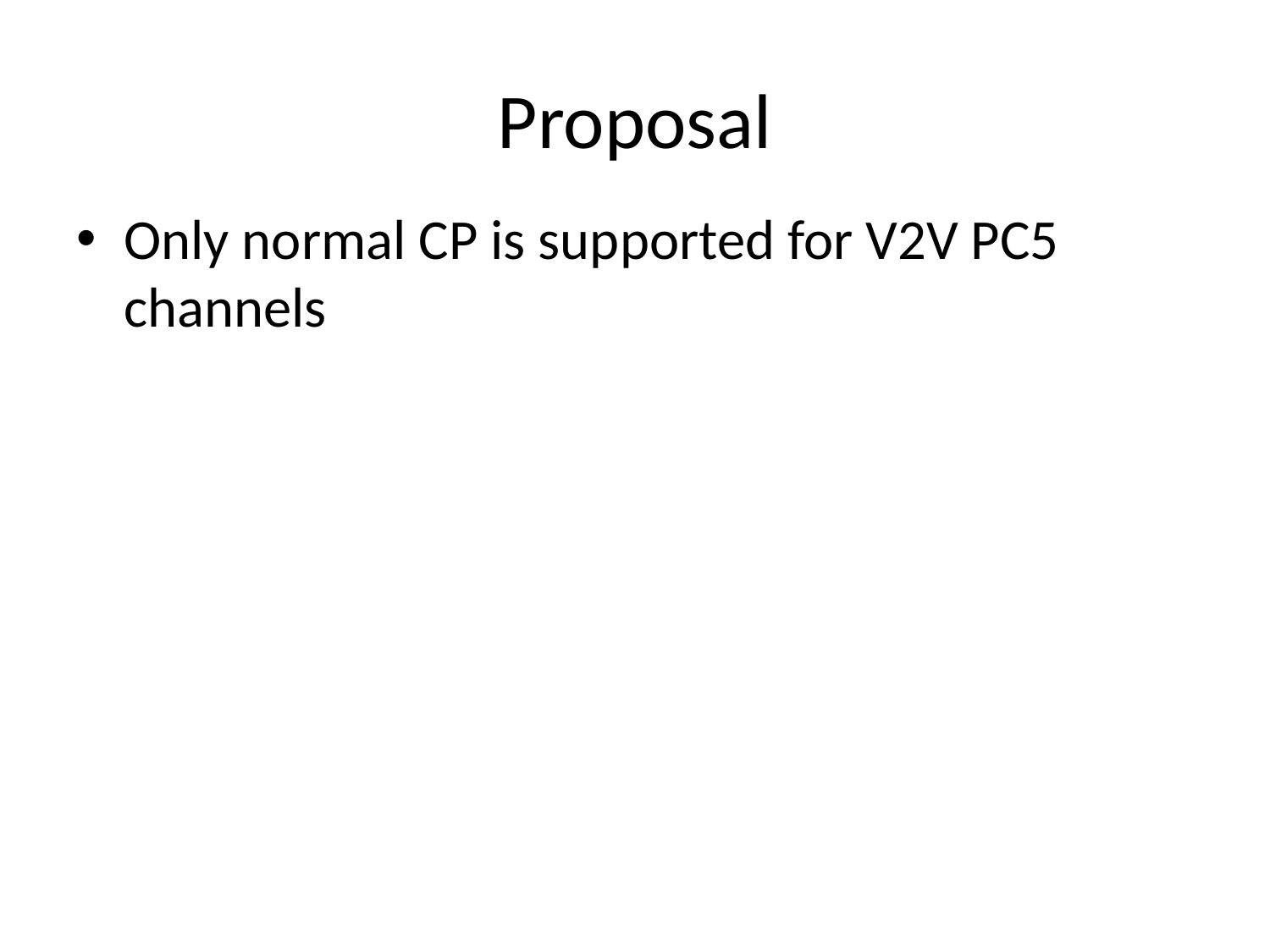

# Proposal
Only normal CP is supported for V2V PC5 channels